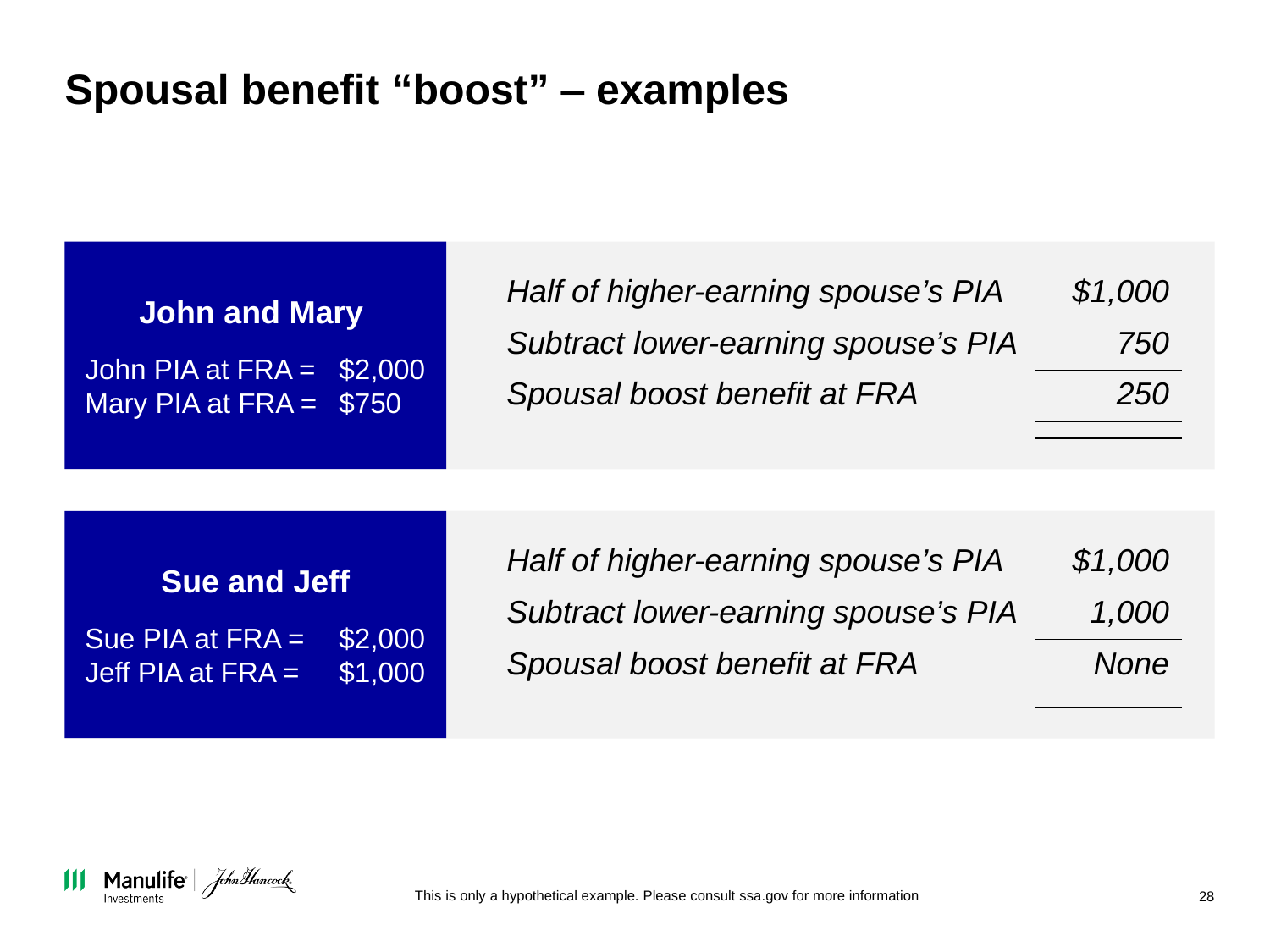

# Spousal benefit “boost” ‒ examples
John and Mary
John PIA at FRA =	$2,000
Mary PIA at FRA =	$750

| Half of higher-earning spouse’s PIA | $1,000 |
| --- | --- |
| Subtract lower-earning spouse’s PIA | 750 |
| Spousal boost benefit at FRA | 250 |
|  |  |
Sue and Jeff
Sue PIA at FRA =	$2,000
Jeff PIA at FRA =	$1,000

| Half of higher-earning spouse’s PIA | $1,000 |
| --- | --- |
| Subtract lower-earning spouse’s PIA | 1,000 |
| Spousal boost benefit at FRA | None |
|  |  |
This is only a hypothetical example. Please consult ssa.gov for more information
28